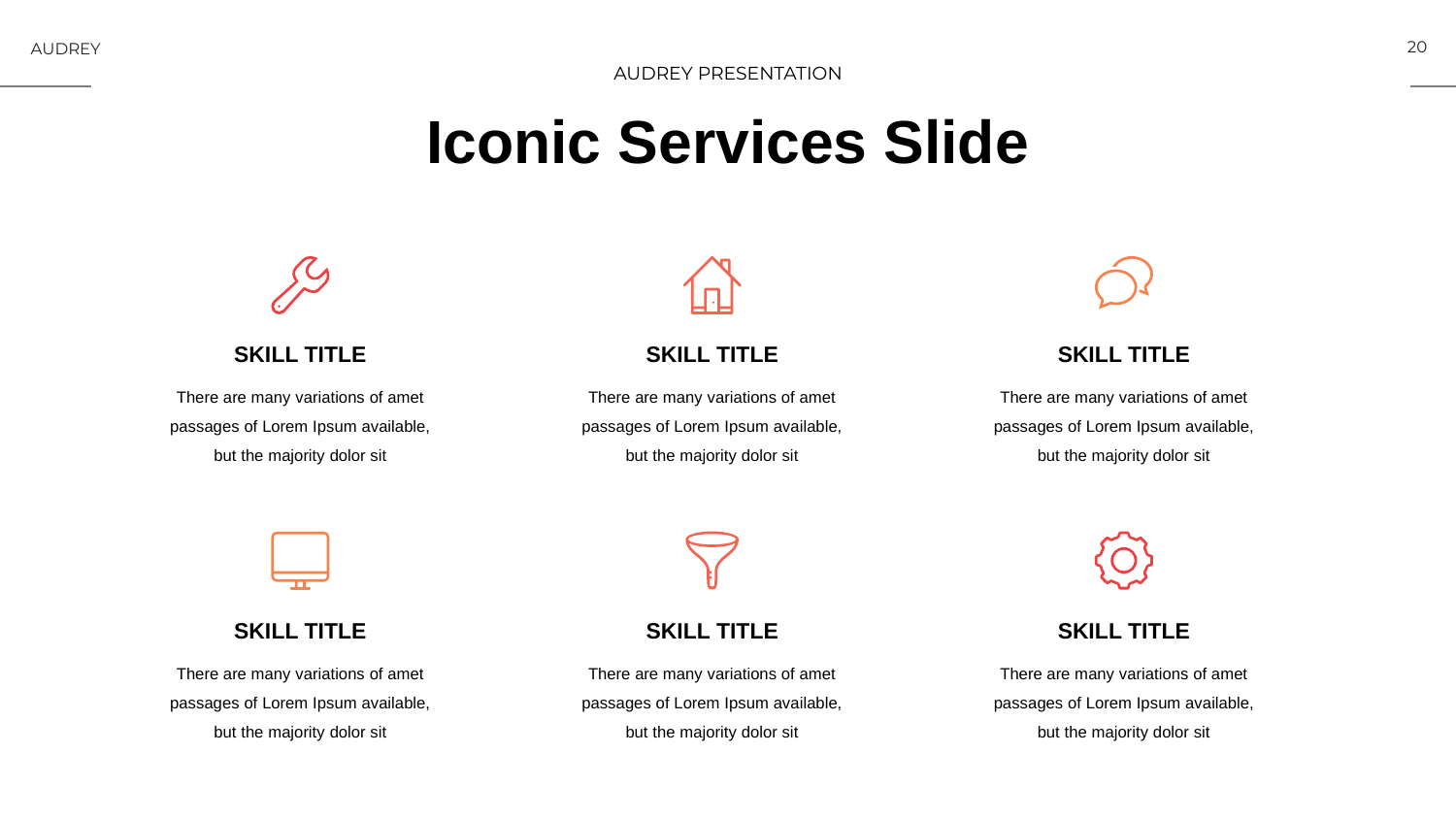

20
AUDREY
AUDREY PRESENTATION
Iconic Services Slide

SKILL TITLE
SKILL TITLE
SKILL TITLE
There are many variations of amet passages of Lorem Ipsum available, but the majority dolor sit
There are many variations of amet passages of Lorem Ipsum available, but the majority dolor sit
There are many variations of amet passages of Lorem Ipsum available, but the majority dolor sit

SKILL TITLE
SKILL TITLE
SKILL TITLE
There are many variations of amet passages of Lorem Ipsum available, but the majority dolor sit
There are many variations of amet passages of Lorem Ipsum available, but the majority dolor sit
There are many variations of amet passages of Lorem Ipsum available, but the majority dolor sit